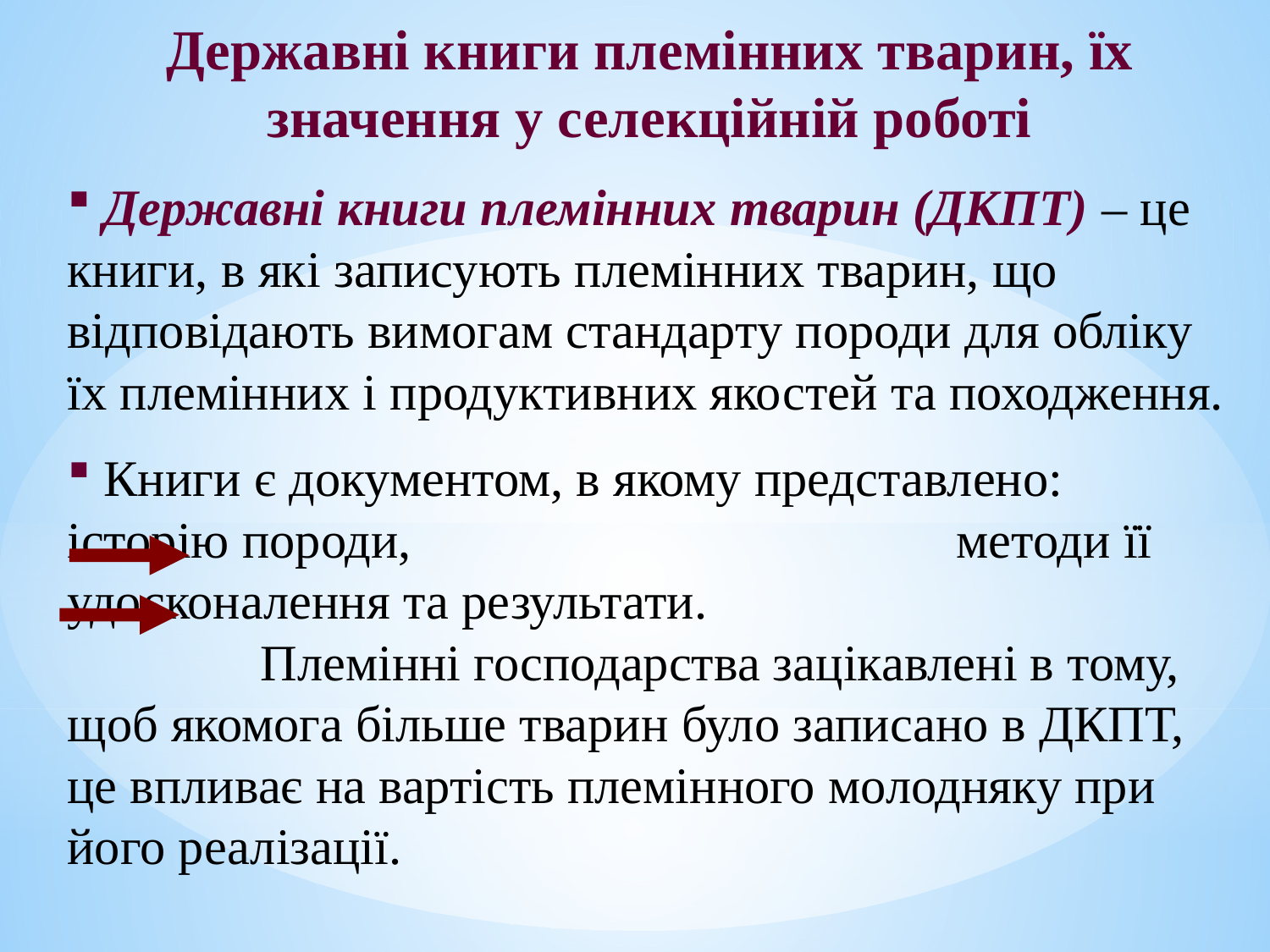

Державні книги племінних тварин, їх значення у селекційній роботі
 Державні книги племінних тварин (ДКПТ) – це книги, в які записують племінних тварин, що відповідають вимогам стандарту породи для обліку їх племінних і продуктивних якостей та походження.
 Книги є документом, в якому представлено: 	історію породи, 					методи її удосконалення та результати.                                                        Племінні господарства зацікавлені в тому, щоб якомога більше тварин було записано в ДКПТ, це впливає на вартість племінного молодняку при його реалізації.